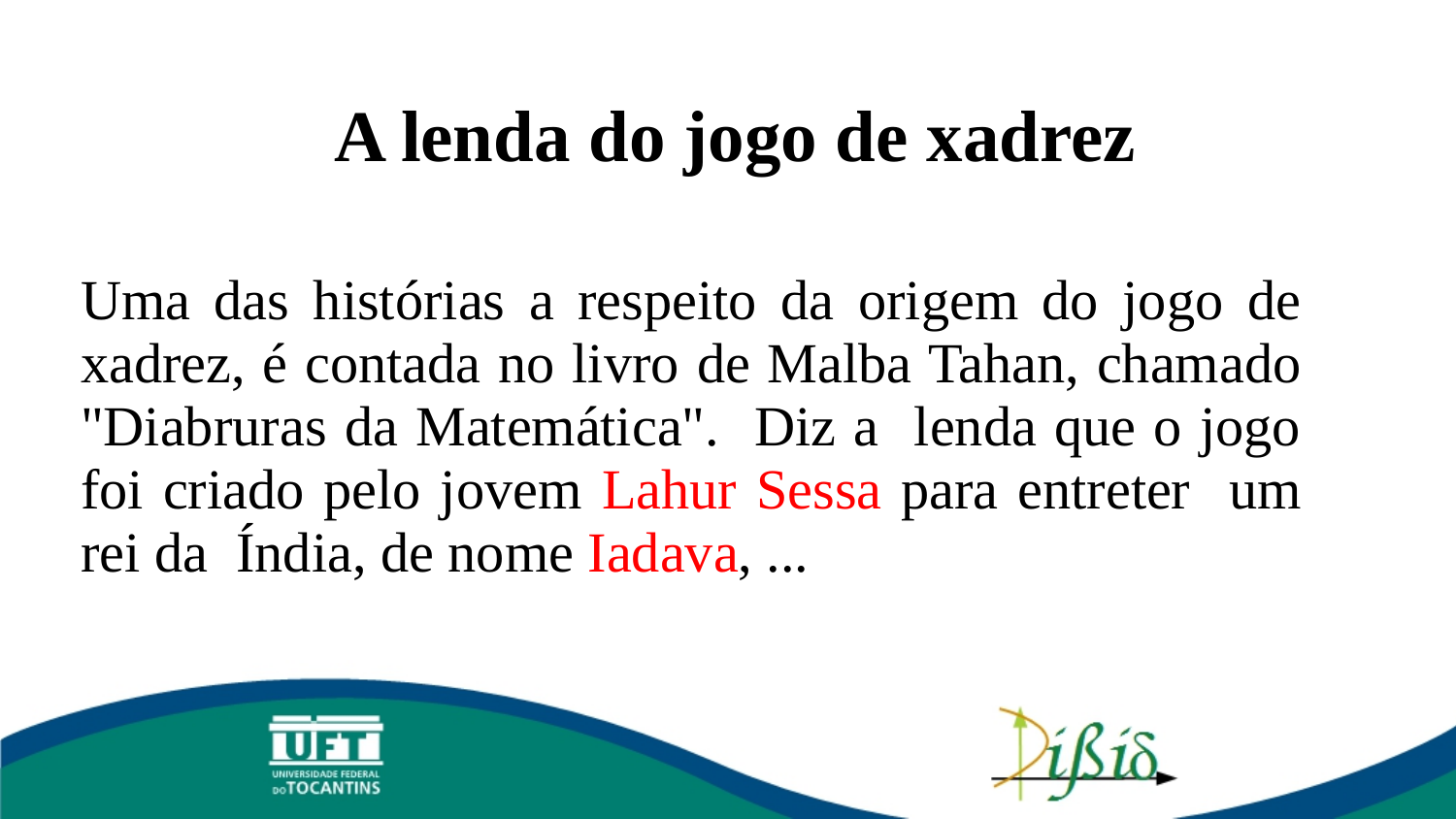

A lenda do jogo de xadrez

Uma das histórias a respeito da origem do jogo de xadrez, é contada no livro de Malba Tahan, chamado "Diabruras da Matemática".  Diz a  lenda que o jogo foi criado pelo jovem Lahur Sessa para entreter  um rei da  Índia, de nome Iadava, ...